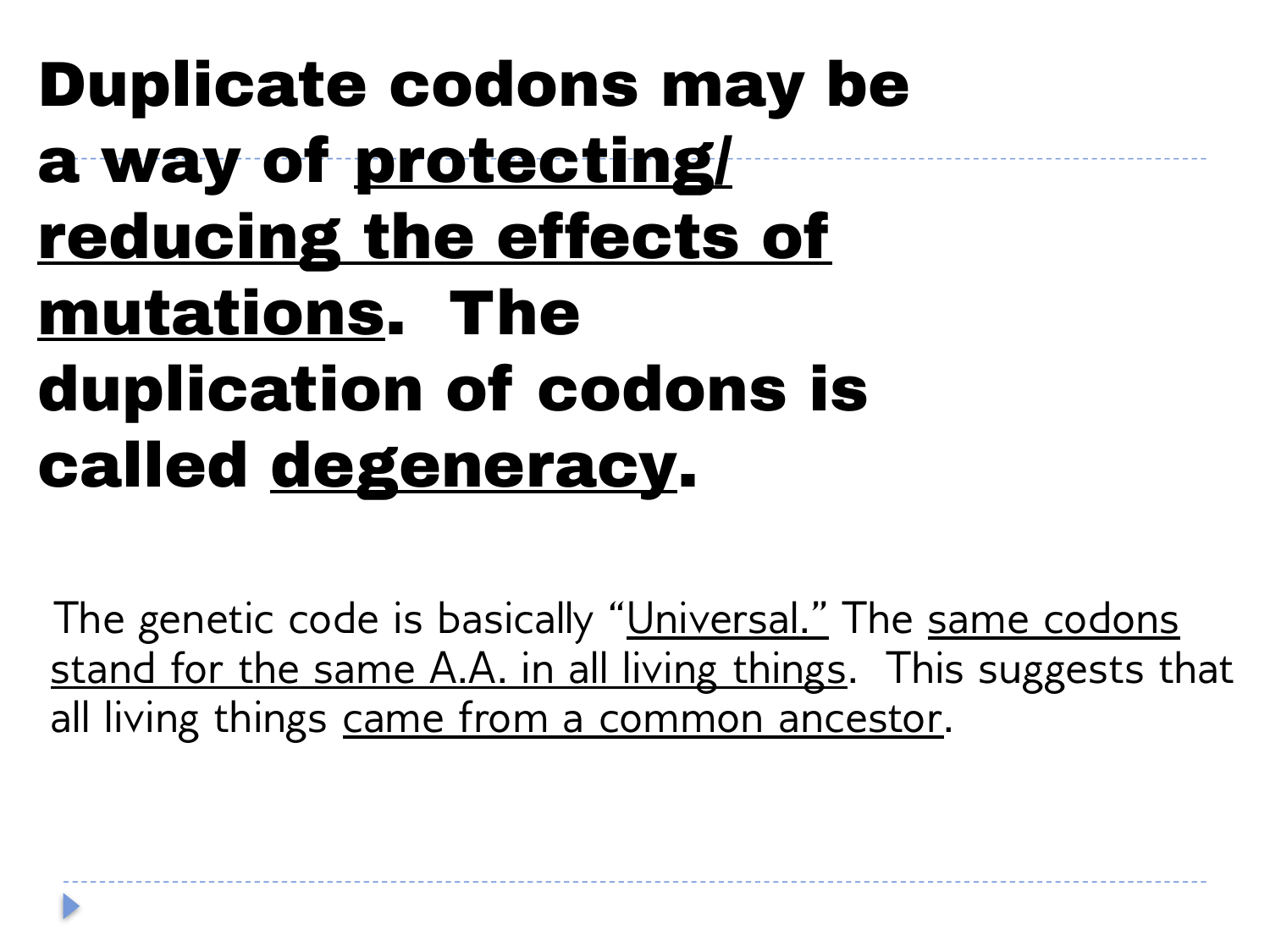

Duplicate codons may be a way of protecting/ reducing the effects of mutations.  The duplication of codons is called degeneracy.

   The genetic code is basically “Universal.” The same codons stand for the same A.A. in all living things.  This suggests that all living things came from a common ancestor.